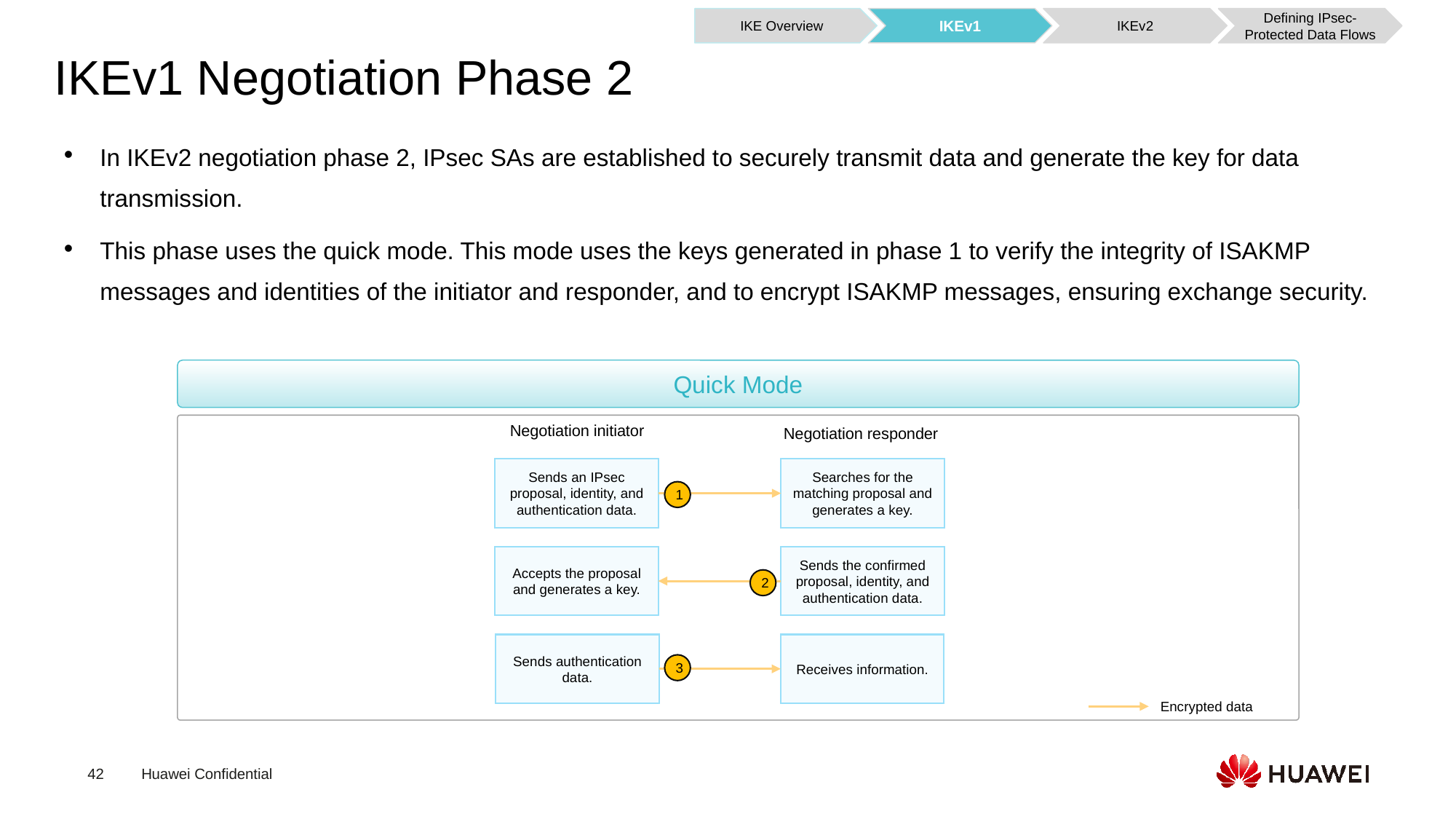

IKE Overview
IKEv1
IKEv2
Defining IPsec-Protected Data Flows
# IKEv1 Negotiation Phase 2
In IKEv2 negotiation phase 2, IPsec SAs are established to securely transmit data and generate the key for data transmission.
This phase uses the quick mode. This mode uses the keys generated in phase 1 to verify the integrity of ISAKMP messages and identities of the initiator and responder, and to encrypt ISAKMP messages, ensuring exchange security.
Quick Mode
Negotiation initiator

Negotiation responder
Sends an IPsec proposal, identity, and authentication data.
Searches for the matching proposal and generates a key.
1
Accepts the proposal and generates a key.
Sends the confirmed proposal, identity, and authentication data.
2
Sends authentication data.
Receives information.
3
Encrypted data